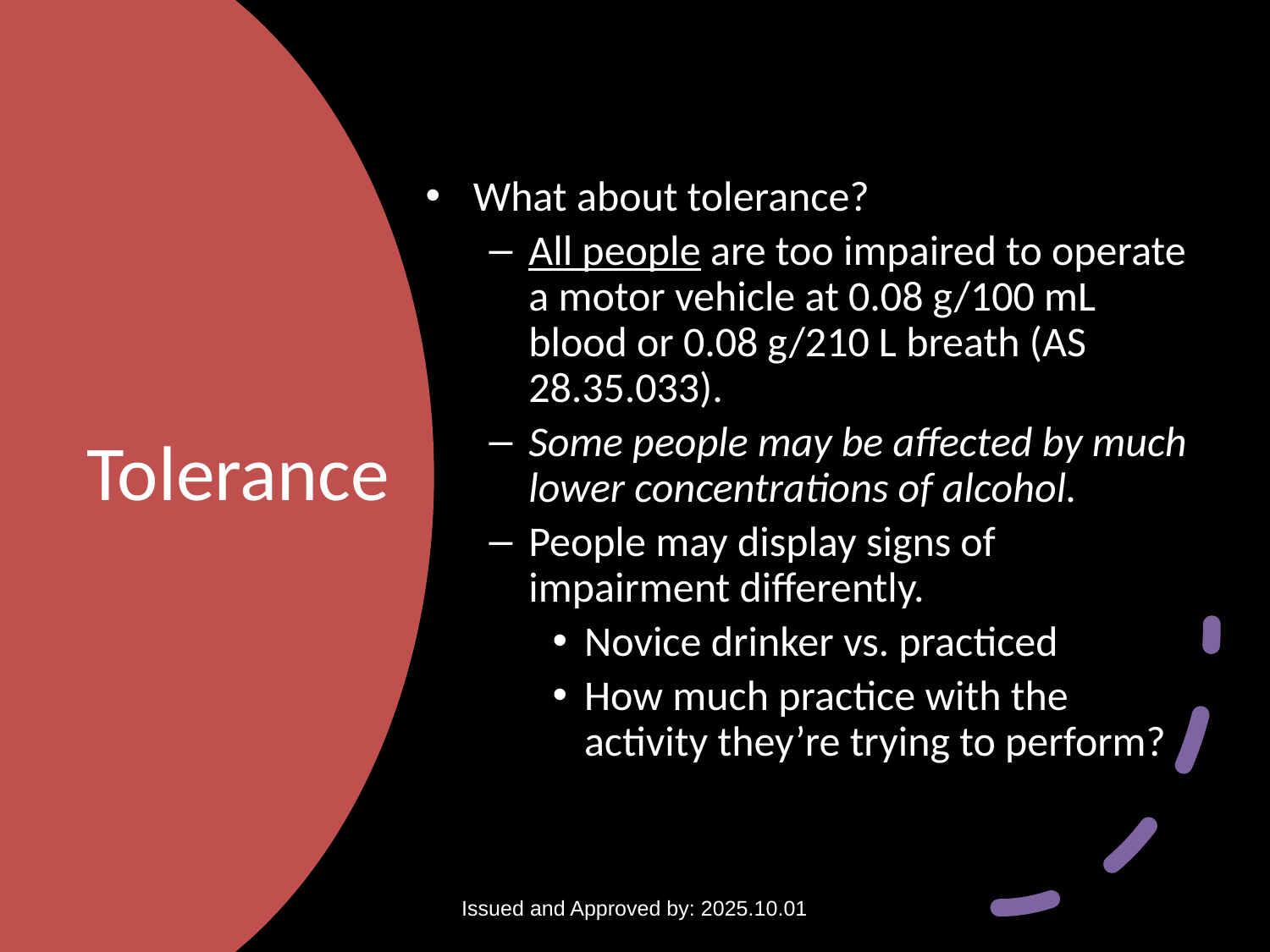

What about tolerance?
All people are too impaired to operate a motor vehicle at 0.08 g/100 mL blood or 0.08 g/210 L breath (AS 28.35.033).
Some people may be affected by much lower concentrations of alcohol.
People may display signs of impairment differently.
Novice drinker vs. practiced
How much practice with the activity they’re trying to perform?
# Tolerance

Issued and Approved by: 2025.10.01